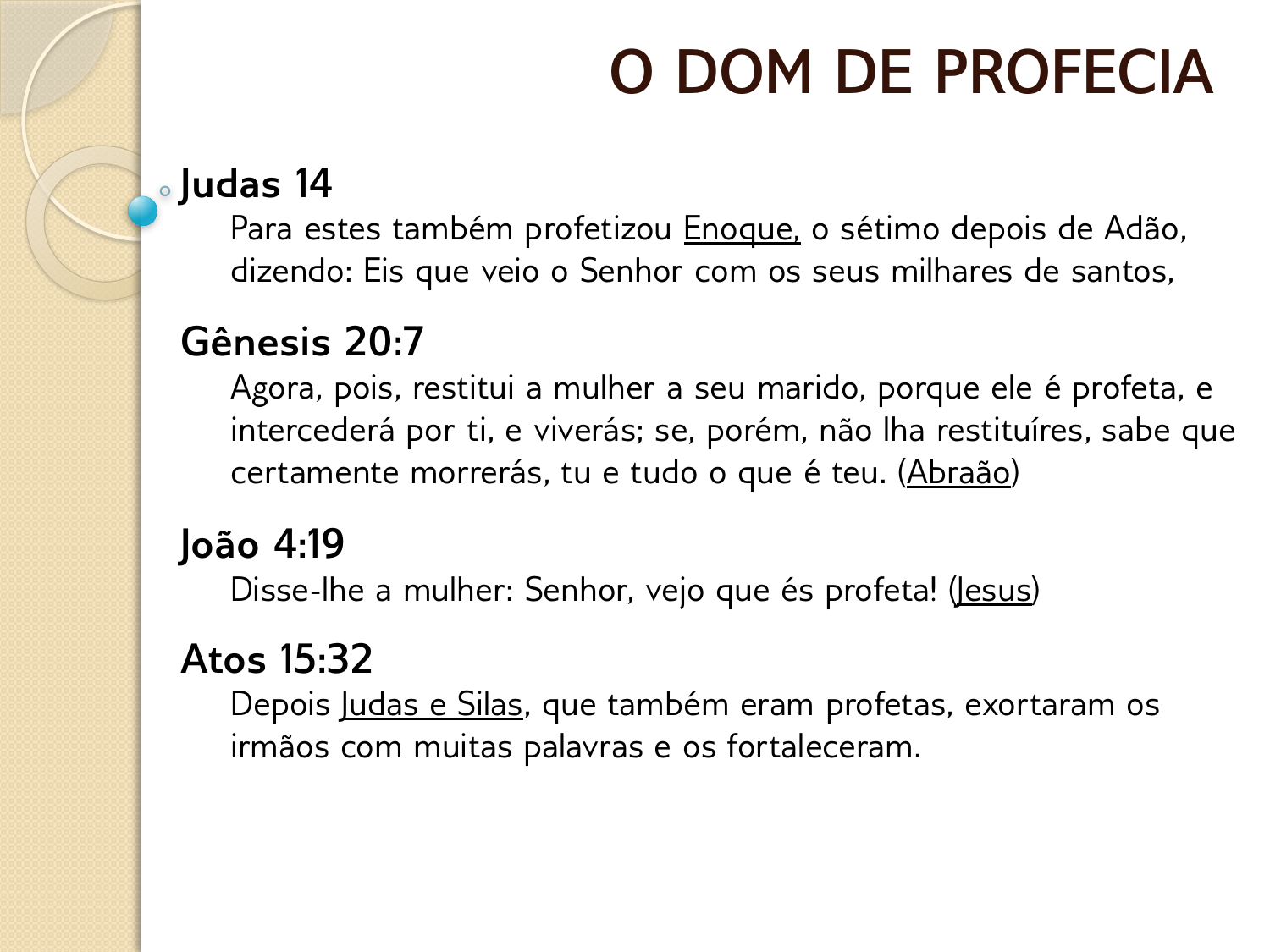

O DOM DE PROFECIA
Judas 14
Para estes também profetizou Enoque, o sétimo depois de Adão, dizendo: Eis que veio o Senhor com os seus milhares de santos,
Gênesis 20:7
Agora, pois, restitui a mulher a seu marido, porque ele é profeta, e intercederá por ti, e viverás; se, porém, não lha restituíres, sabe que certamente morrerás, tu e tudo o que é teu. (Abraão)
João 4:19
Disse-lhe a mulher: Senhor, vejo que és profeta! (Jesus)
Atos 15:32
Depois Judas e Silas, que também eram profetas, exortaram os irmãos com muitas palavras e os fortaleceram.